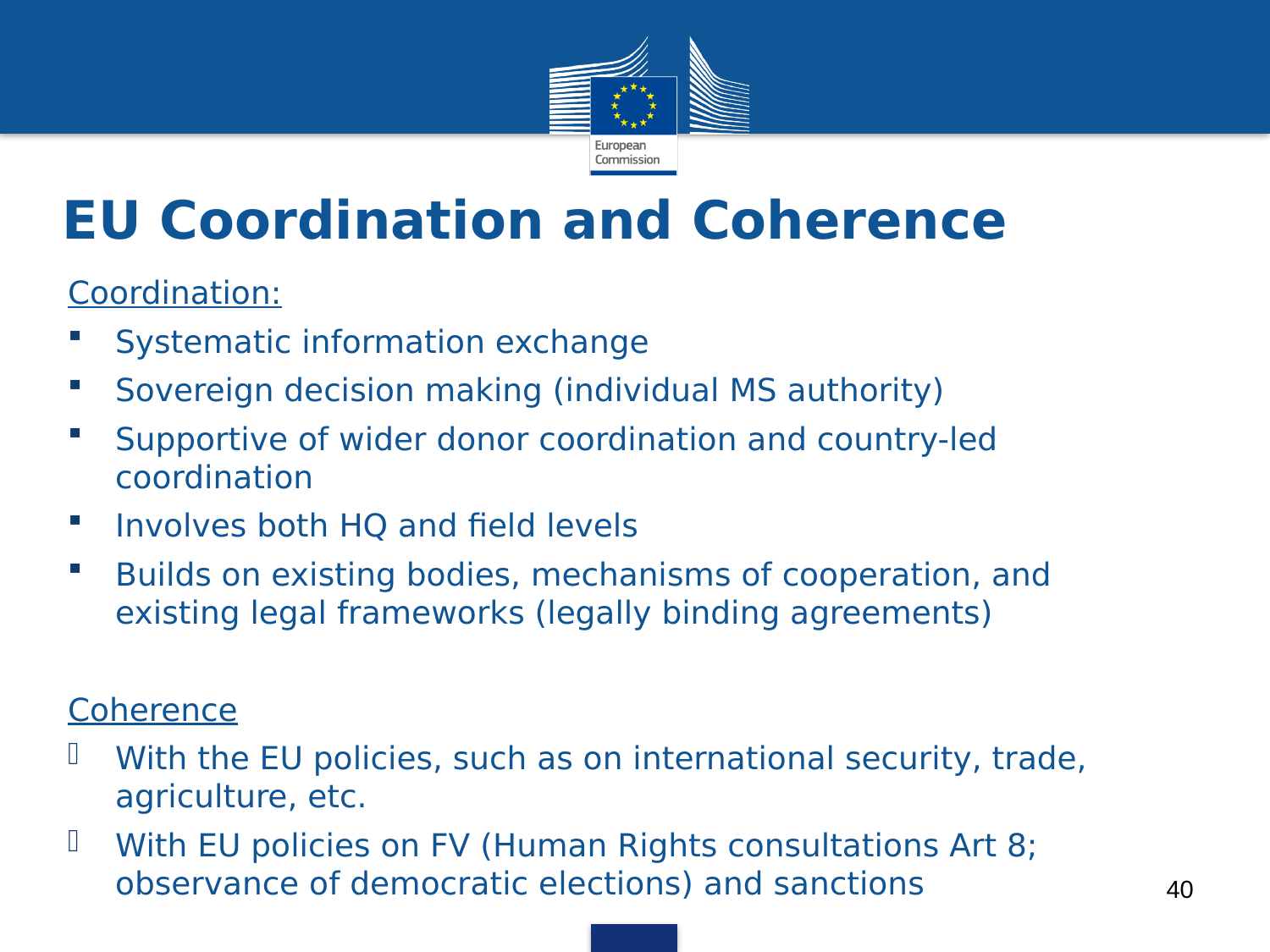

# EU Coordination and Coherence
Coordination:
Systematic information exchange
Sovereign decision making (individual MS authority)
Supportive of wider donor coordination and country-led coordination
Involves both HQ and field levels
Builds on existing bodies, mechanisms of cooperation, and existing legal frameworks (legally binding agreements)

Coherence
With the EU policies, such as on international security, trade, agriculture, etc.
With EU policies on FV (Human Rights consultations Art 8; observance of democratic elections) and sanctions

40